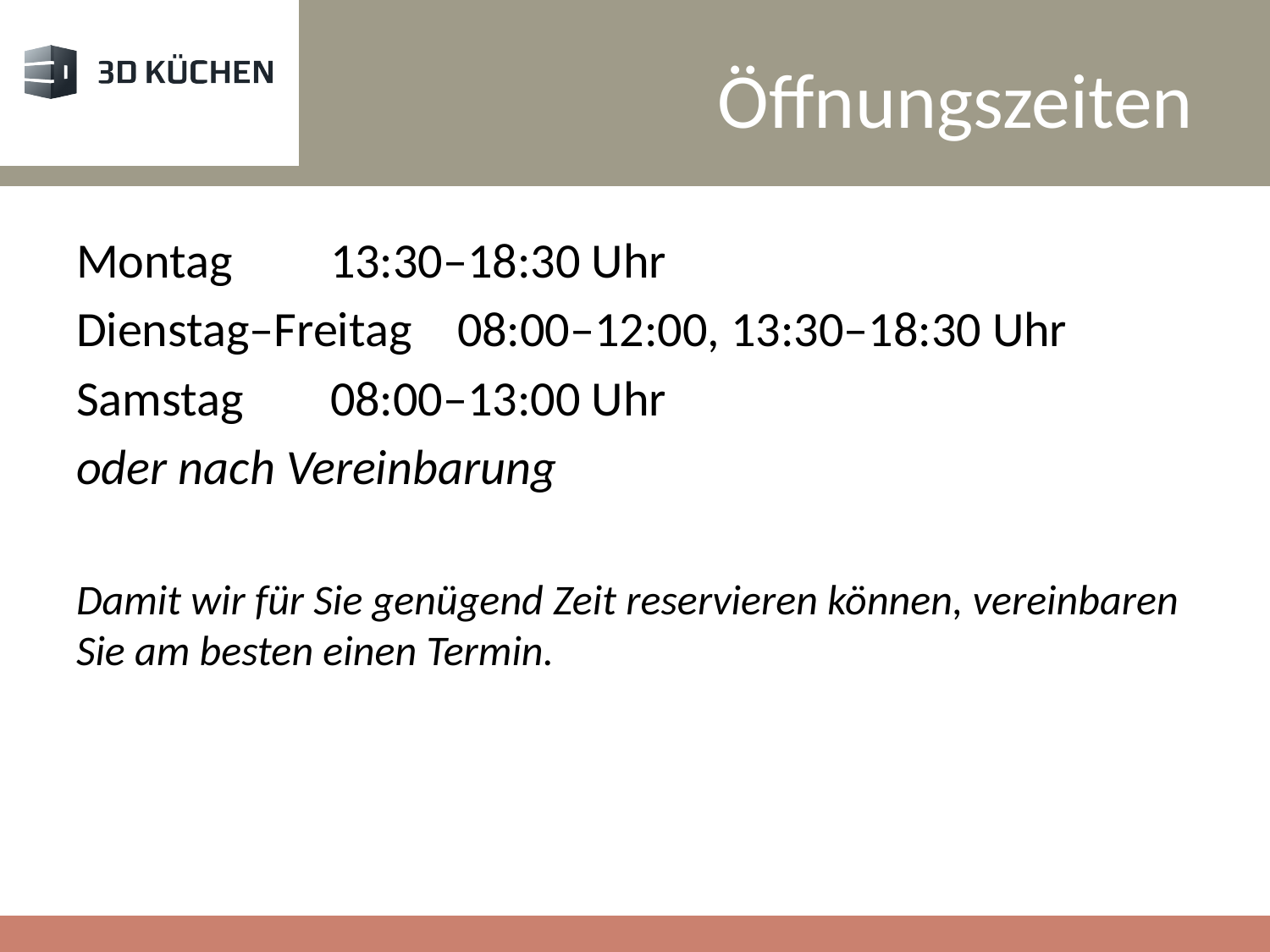

# Öffnungszeiten
Montag	13:30–18:30 Uhr
Dienstag–Freitag	08:00–12:00, 13:30–18:30 Uhr
Samstag	08:00–13:00 Uhr
oder nach Vereinbarung

Damit wir für Sie genügend Zeit reservieren können, vereinbaren Sie am besten einen Termin.